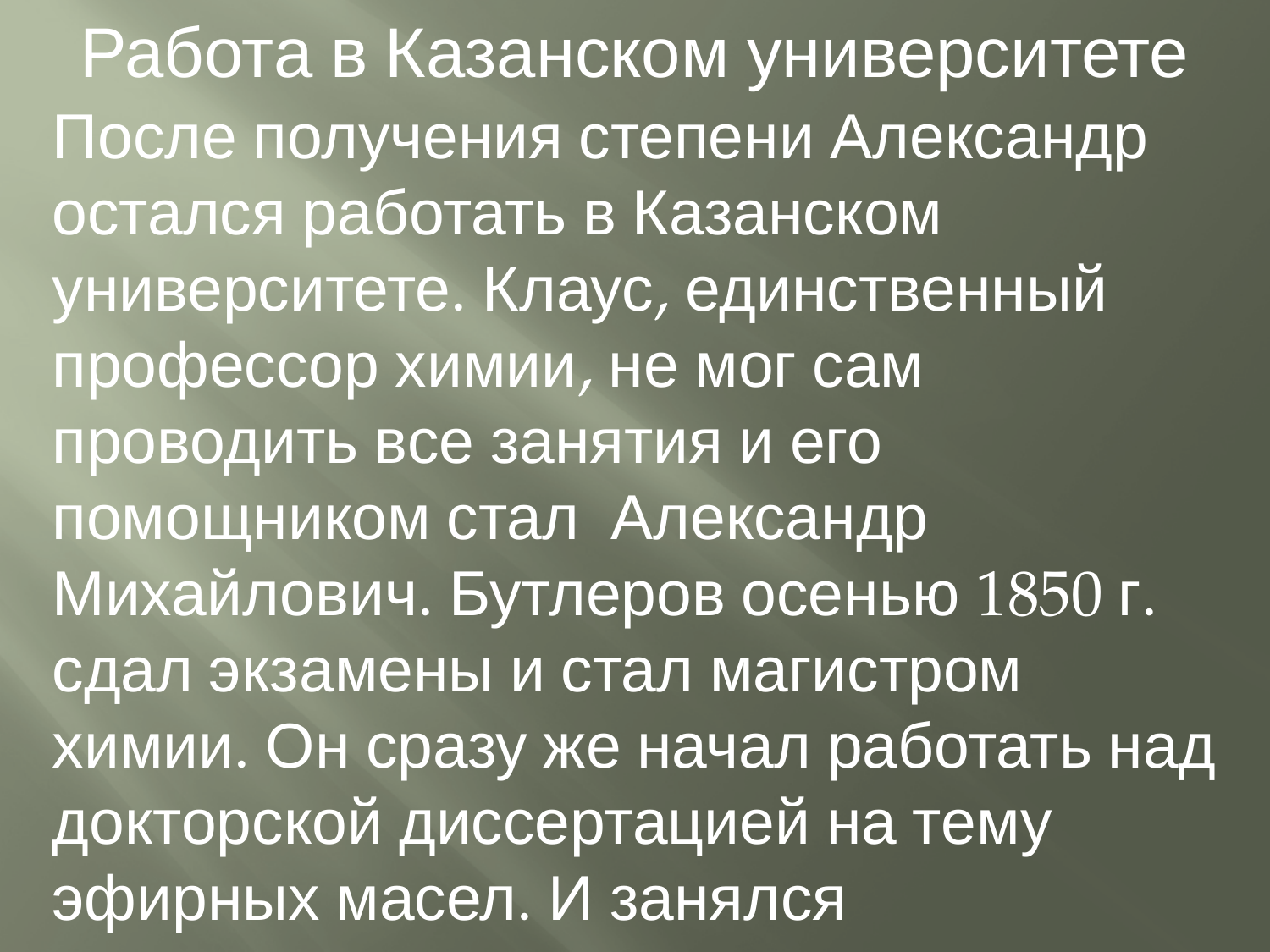

Работа в Казанском университете

После получения степени Александр остался работать в Казанском университете. Клаус, единственный профессор химии, не мог сам проводить все занятия и его помощником стал  Александр Михайлович. Бутлеров осенью 1850 г. сдал экзамены и стал магистром химии. Он сразу же начал работать над докторской диссертацией на тему эфирных масел. И занялся тщательным изучением истории химии.